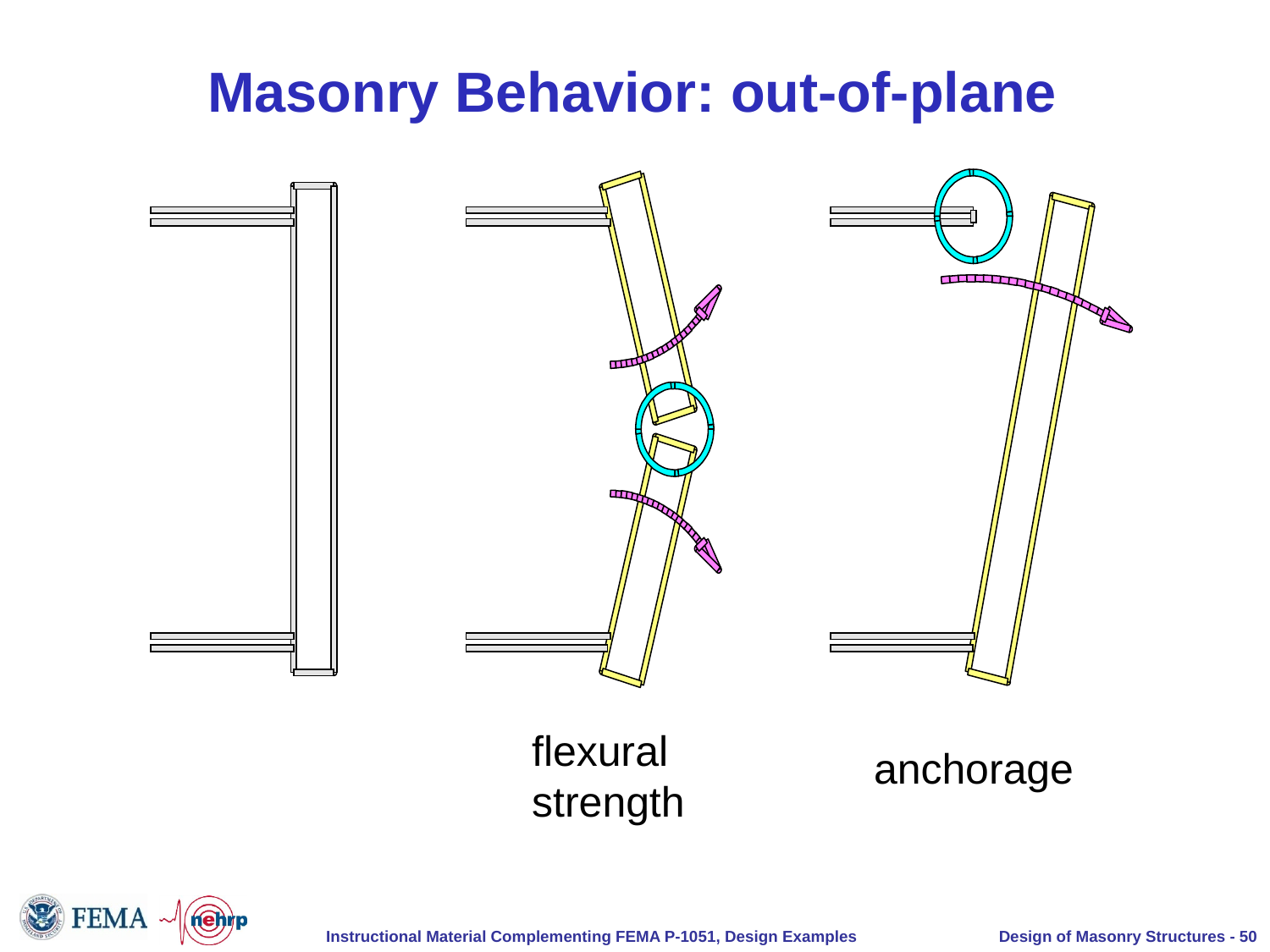

# Masonry Behavior: out-of-plane

flexural
strength
anchorage
Design of Masonry Structures - 50
Instructional Material Complementing FEMA P-1051, Design Examples